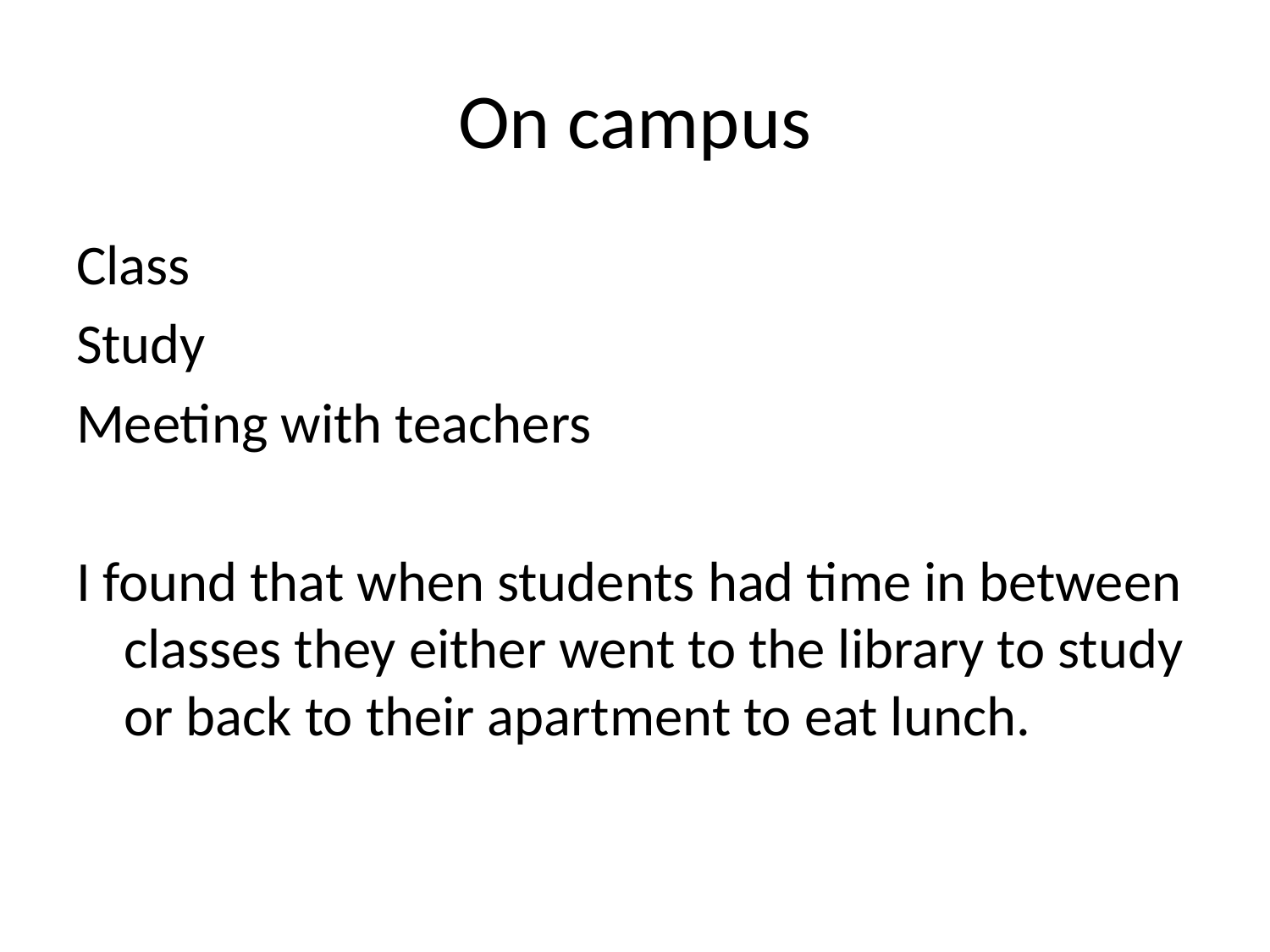

# On campus
Class
Study
Meeting with teachers

I found that when students had time in between classes they either went to the library to study or back to their apartment to eat lunch.